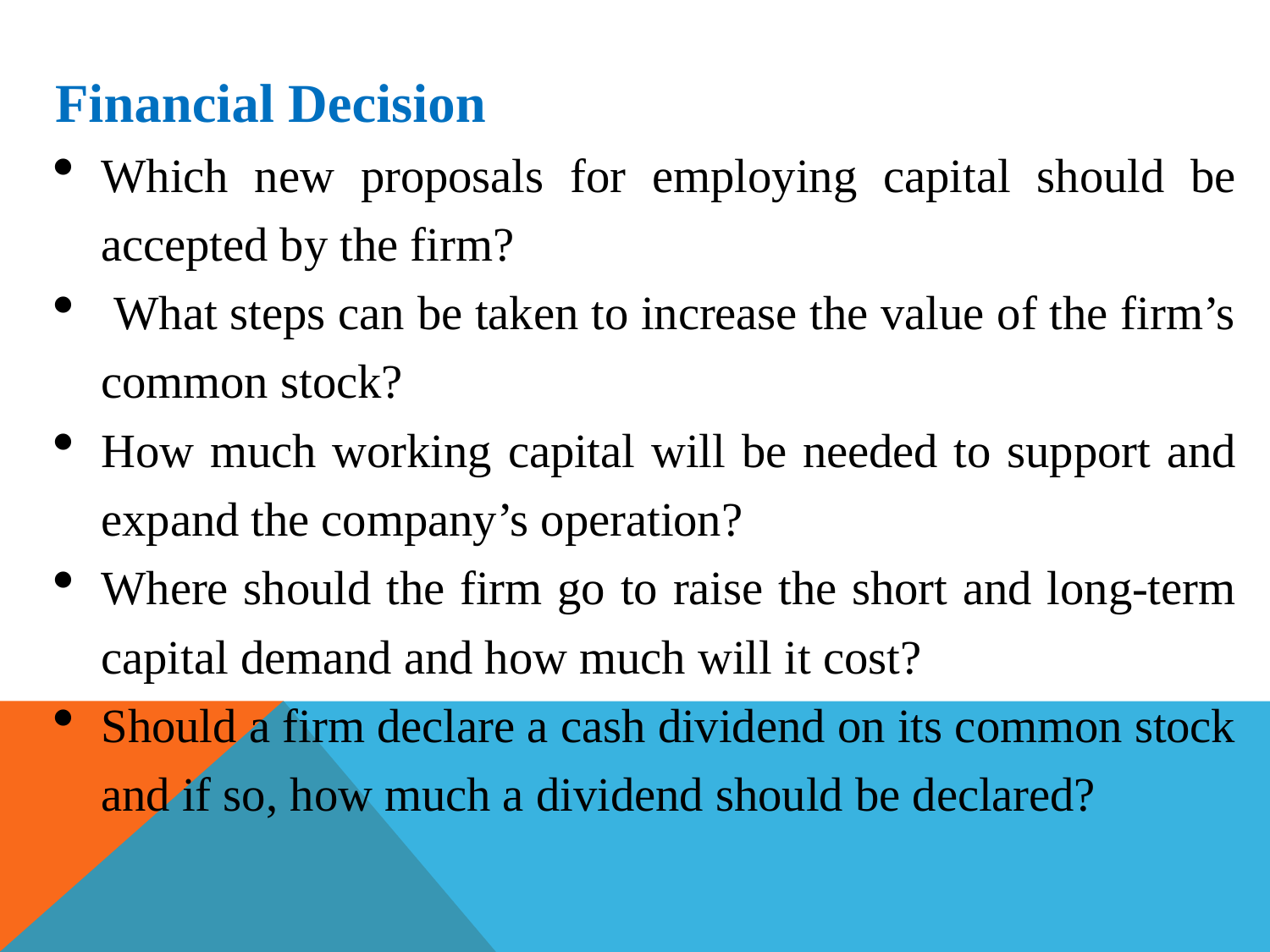

Financial Decision
Which new proposals for employing capital should be accepted by the firm?
 What steps can be taken to increase the value of the firm’s common stock?
How much working capital will be needed to support and expand the company’s operation?
Where should the firm go to raise the short and long-term capital demand and how much will it cost?
Should a firm declare a cash dividend on its common stock and if so, how much a dividend should be declared?